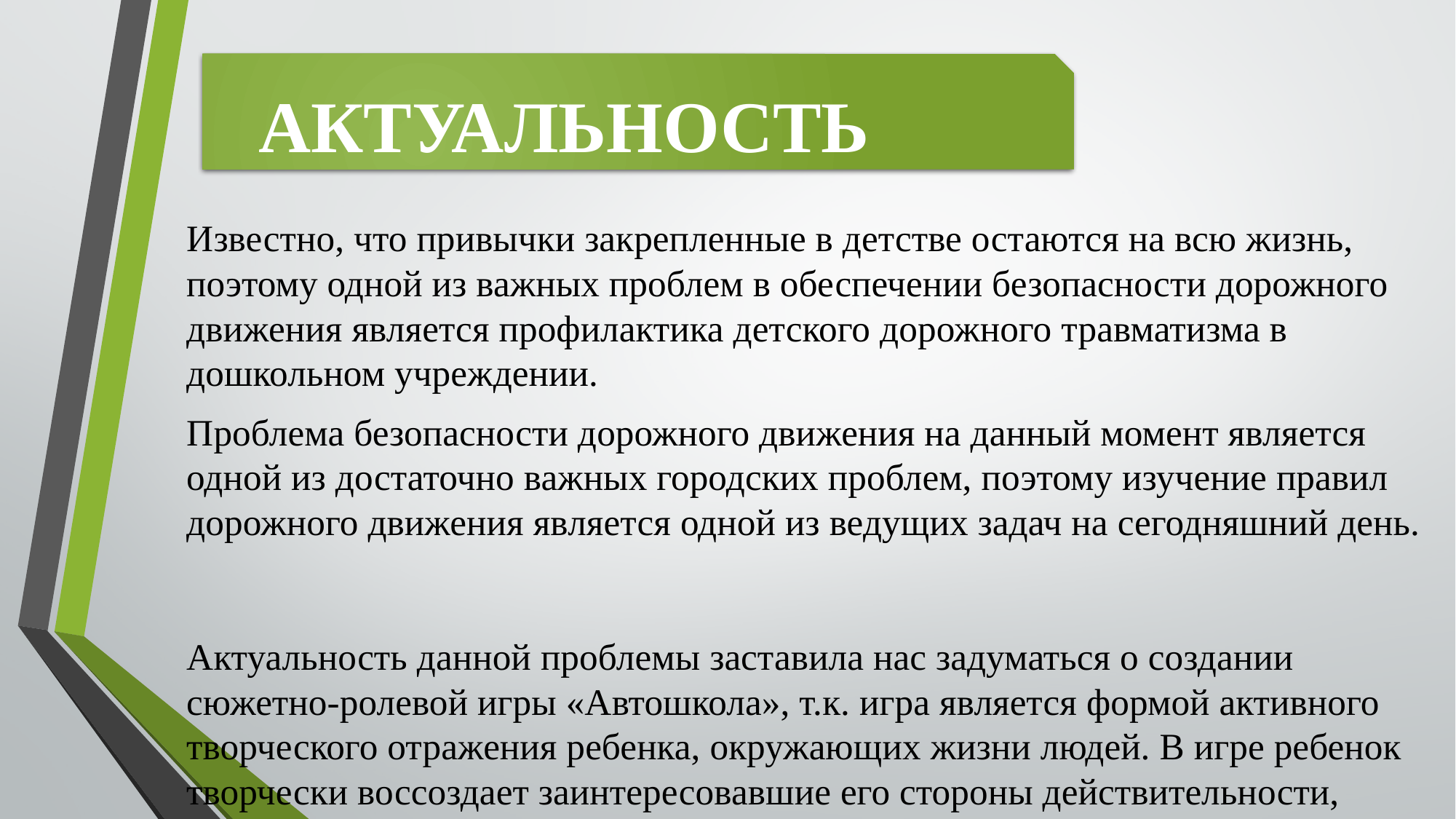

АКТУАЛЬНОСТЬ
Известно, что привычки закрепленные в детстве остаются на всю жизнь, поэтому одной из важных проблем в обеспечении безопасности дорожного движения является профилактика детского дорожного травматизма в дошкольном учреждении.
Проблема безопасности дорожного движения на данный момент является одной из достаточно важных городских проблем, поэтому изучение правил дорожного движения является одной из ведущих задач на сегодняшний день.
Актуальность данной проблемы заставила нас задуматься о создании сюжетно-ролевой игры «Автошкола», т.к. игра является формой активного творческого отражения ребенка, окружающих жизни людей. В игре ребенок творчески воссоздает заинтересовавшие его стороны действительности, отношения между людьми, событиями.